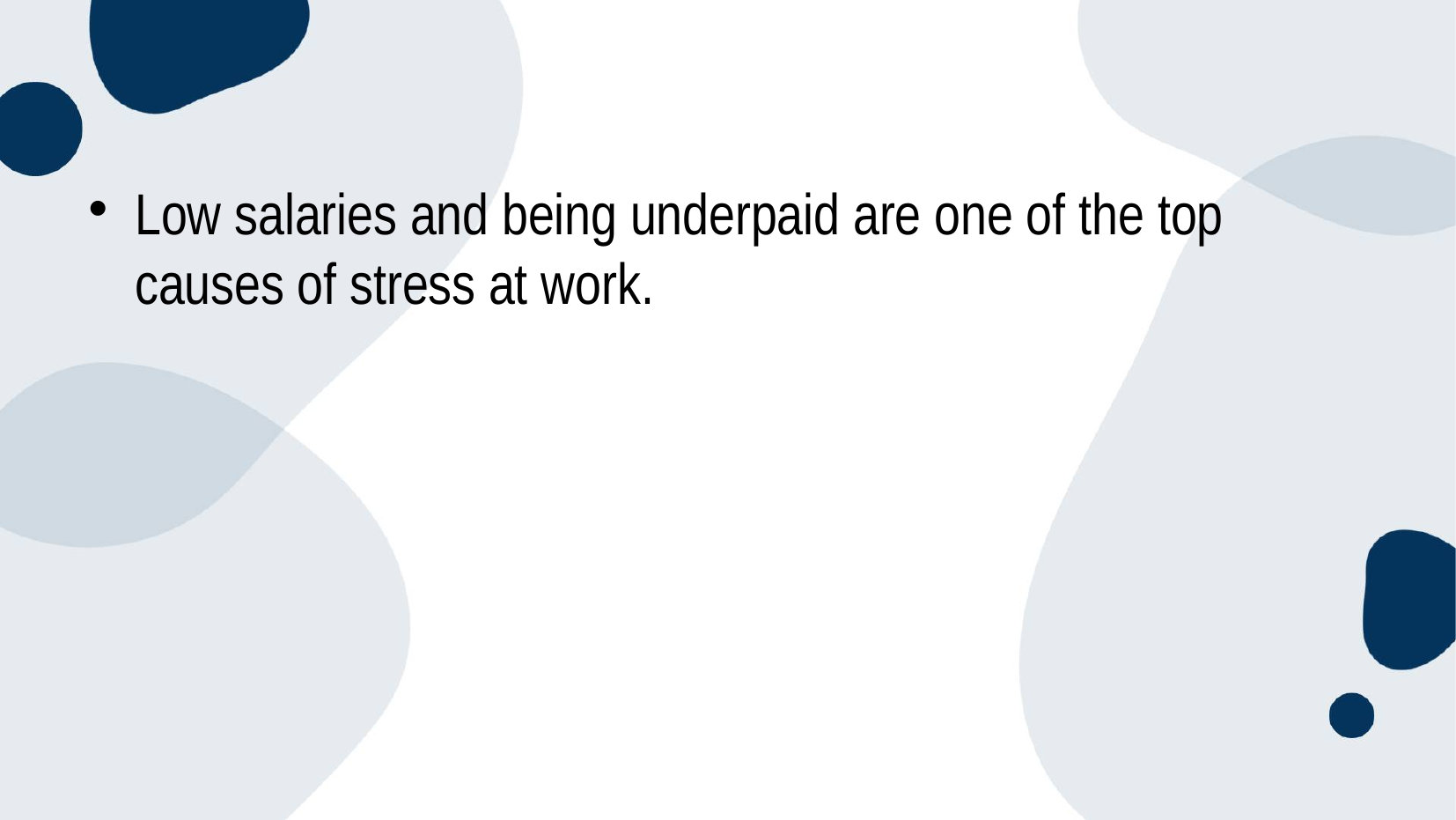

Low salaries and being underpaid are one of the top causes of stress at work.